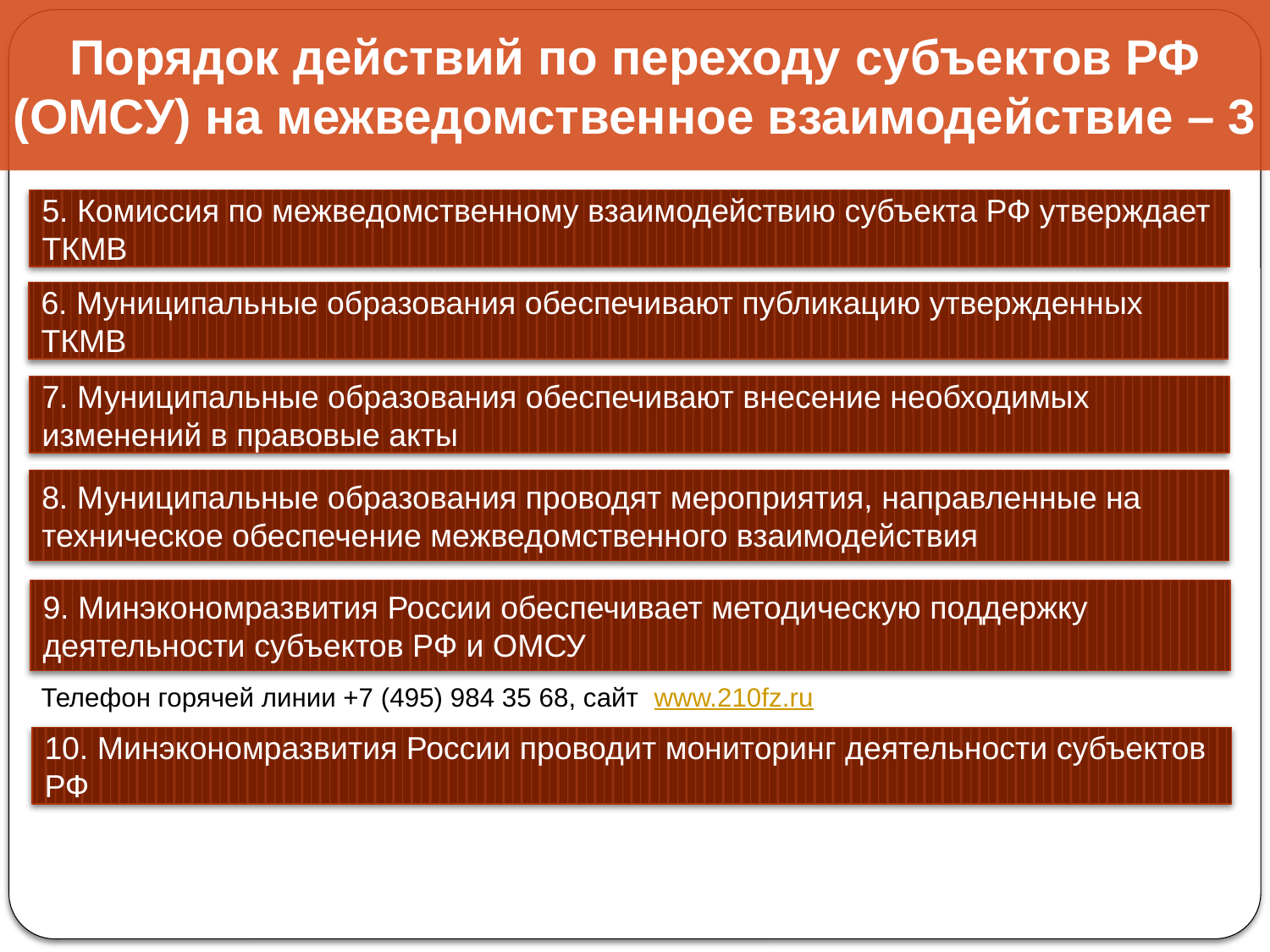

Порядок действий по переходу субъектов РФ (ОМСУ) на межведомственное взаимодействие – 3
5. Комиссия по межведомственному взаимодействию субъекта РФ утверждает ТКМВ
6. Муниципальные образования обеспечивают публикацию утвержденных ТКМВ
7. Муниципальные образования обеспечивают внесение необходимых изменений в правовые акты
8. Муниципальные образования проводят мероприятия, направленные на техническое обеспечение межведомственного взаимодействия
9. Минэкономразвития России обеспечивает методическую поддержку деятельности субъектов РФ и ОМСУ
Телефон горячей линии +7 (495) 984 35 68, сайт  www.210fz.ru
10. Минэкономразвития России проводит мониторинг деятельности субъектов РФ